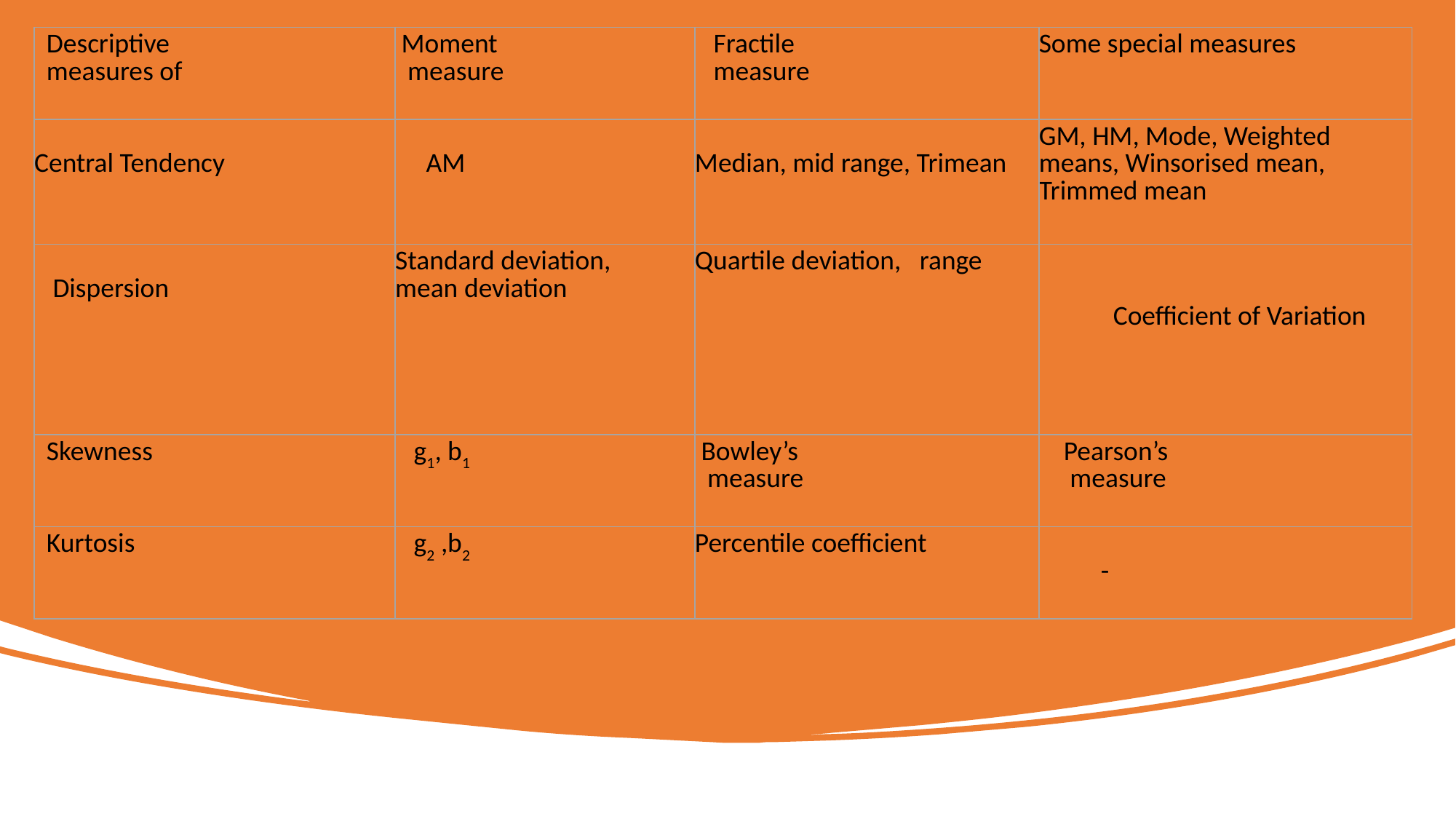

| Descriptive measures of | Moment measure | Fractile measure | Some special measures |
| --- | --- | --- | --- |
| Central Tendency | AM | Median, mid range, Trimean | GM, HM, Mode, Weighted means, Winsorised mean, Trimmed mean |
| Dispersion | Standard deviation, mean deviation | Quartile deviation, range | Coefficient of Variation |
| Skewness | g1, b1 | Bowley’s measure | Pearson’s measure |
| Kurtosis | g2 ,b2 | Percentile coefficient | - |